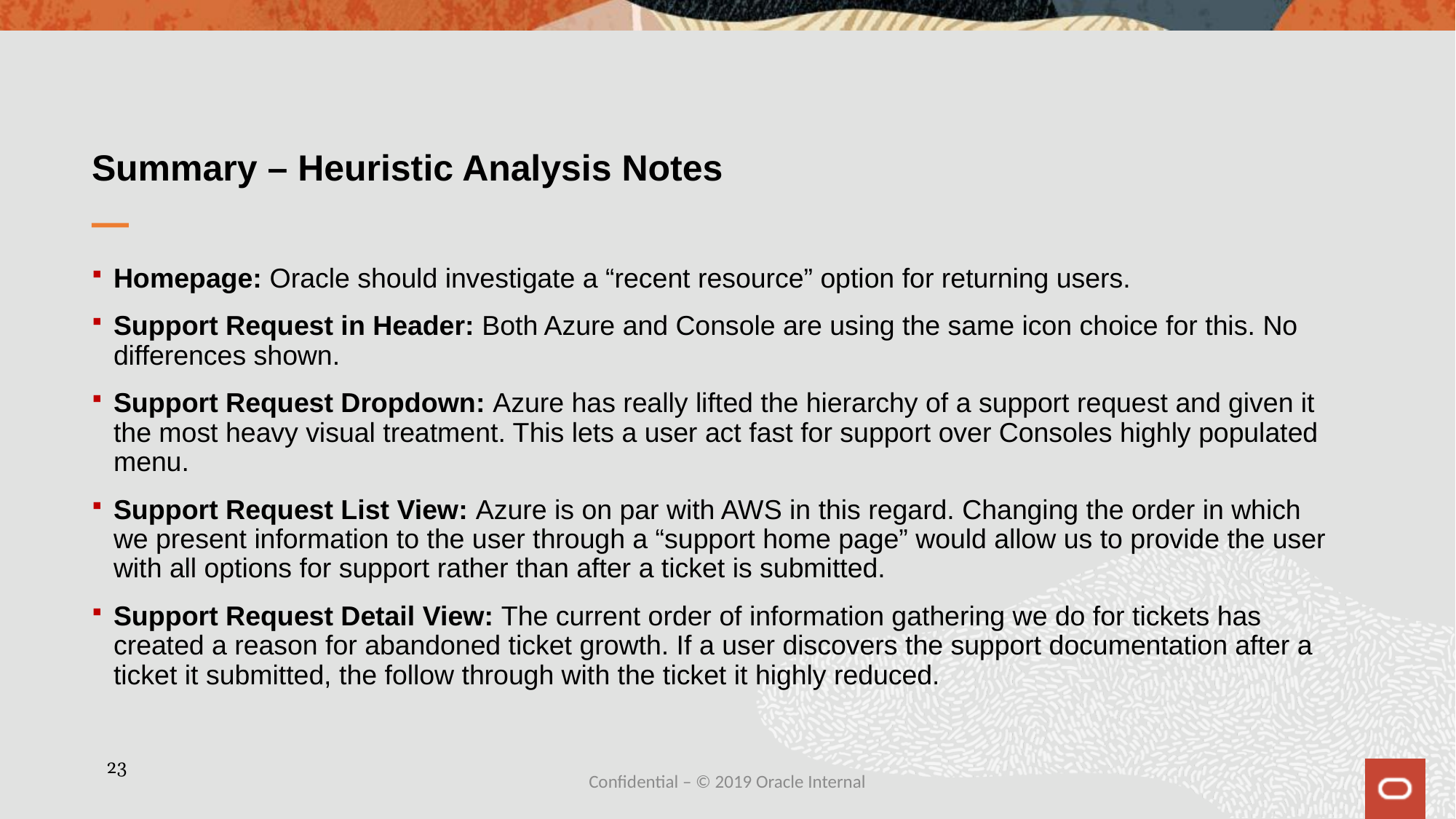

# Summary – Heuristic Analysis Notes
Homepage: Oracle should investigate a “recent resource” option for returning users.
Support Request in Header: Both Azure and Console are using the same icon choice for this. No differences shown.
Support Request Dropdown: Azure has really lifted the hierarchy of a support request and given it the most heavy visual treatment. This lets a user act fast for support over Consoles highly populated menu.
Support Request List View: Azure is on par with AWS in this regard. Changing the order in which we present information to the user through a “support home page” would allow us to provide the user with all options for support rather than after a ticket is submitted.
Support Request Detail View: The current order of information gathering we do for tickets has created a reason for abandoned ticket growth. If a user discovers the support documentation after a ticket it submitted, the follow through with the ticket it highly reduced.
23
Confidential – © 2019 Oracle Internal